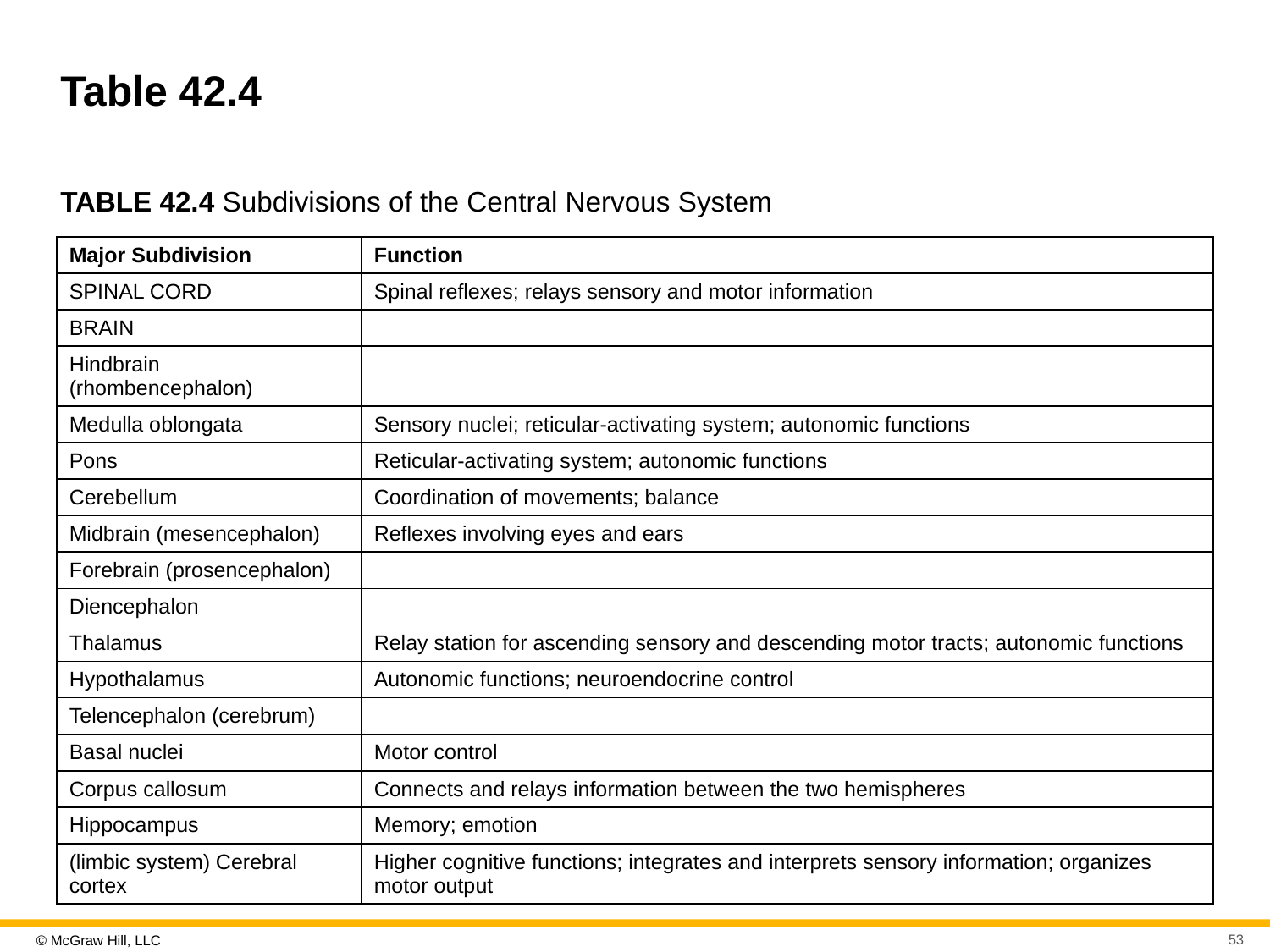

# Table 42.4
TABLE 42.4 Subdivisions of the Central Nervous System
| Major Subdivision | Function |
| --- | --- |
| SPINAL CORD | Spinal reflexes; relays sensory and motor information |
| BRAIN |  |
| Hindbrain (rhombencephalon) |  |
| Medulla oblongata | Sensory nuclei; reticular-activating system; autonomic functions |
| Pons | Reticular-activating system; autonomic functions |
| Cerebellum | Coordination of movements; balance |
| Midbrain (mesencephalon) | Reflexes involving eyes and ears |
| Forebrain (prosencephalon) |  |
| Diencephalon |  |
| Thalamus | Relay station for ascending sensory and descending motor tracts; autonomic functions |
| Hypothalamus | Autonomic functions; neuroendocrine control |
| Telencephalon (cerebrum) |  |
| Basal nuclei | Motor control |
| Corpus callosum | Connects and relays information between the two hemispheres |
| Hippocampus | Memory; emotion |
| (limbic system) Cerebral cortex | Higher cognitive functions; integrates and interprets sensory information; organizes motor output |
53